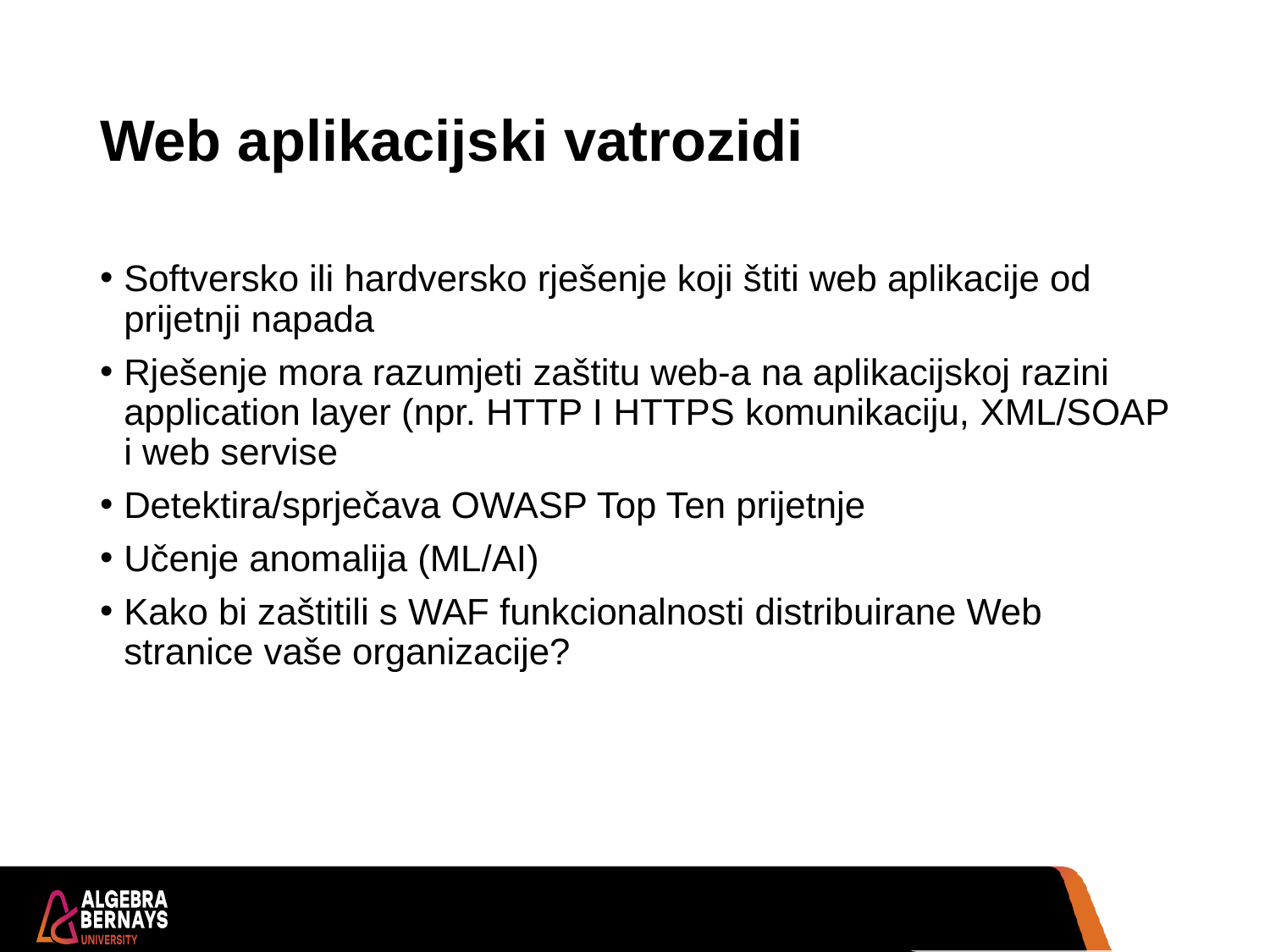

# Web aplikacijski vatrozidi
Softversko ili hardversko rješenje koji štiti web aplikacije od prijetnji napada
Rješenje mora razumjeti zaštitu web-a na aplikacijskoj razini application layer (npr. HTTP I HTTPS komunikaciju, XML/SOAP i web servise
Detektira/sprječava OWASP Top Ten prijetnje
Učenje anomalija (ML/AI)
Kako bi zaštitili s WAF funkcionalnosti distribuirane Web stranice vaše organizacije?